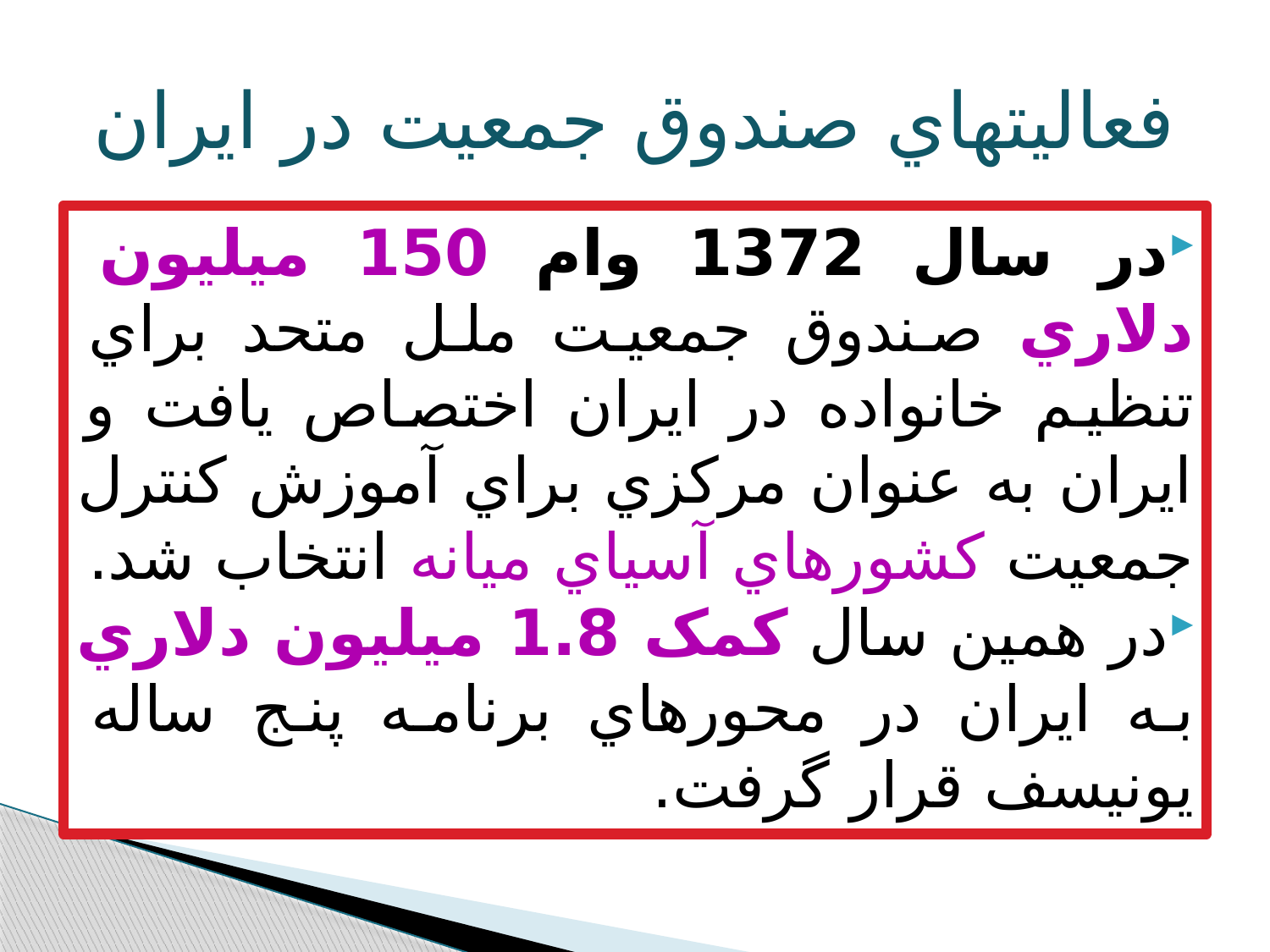

# فعاليتهاي صندوق جمعيت در ايران
در سال 1372 وام 150 ميليون دلاري صندوق جمعيت ملل متحد براي تنظيم خانواده در ايران اختصاص يافت و ايران به عنوان مرکزي براي آموزش کنترل جمعيت کشورهاي آسياي ميانه انتخاب شد.
در همين سال کمک 1.8 ميليون دلاري به ايران در محورهاي برنامه پنج ساله يونيسف قرار گرفت.